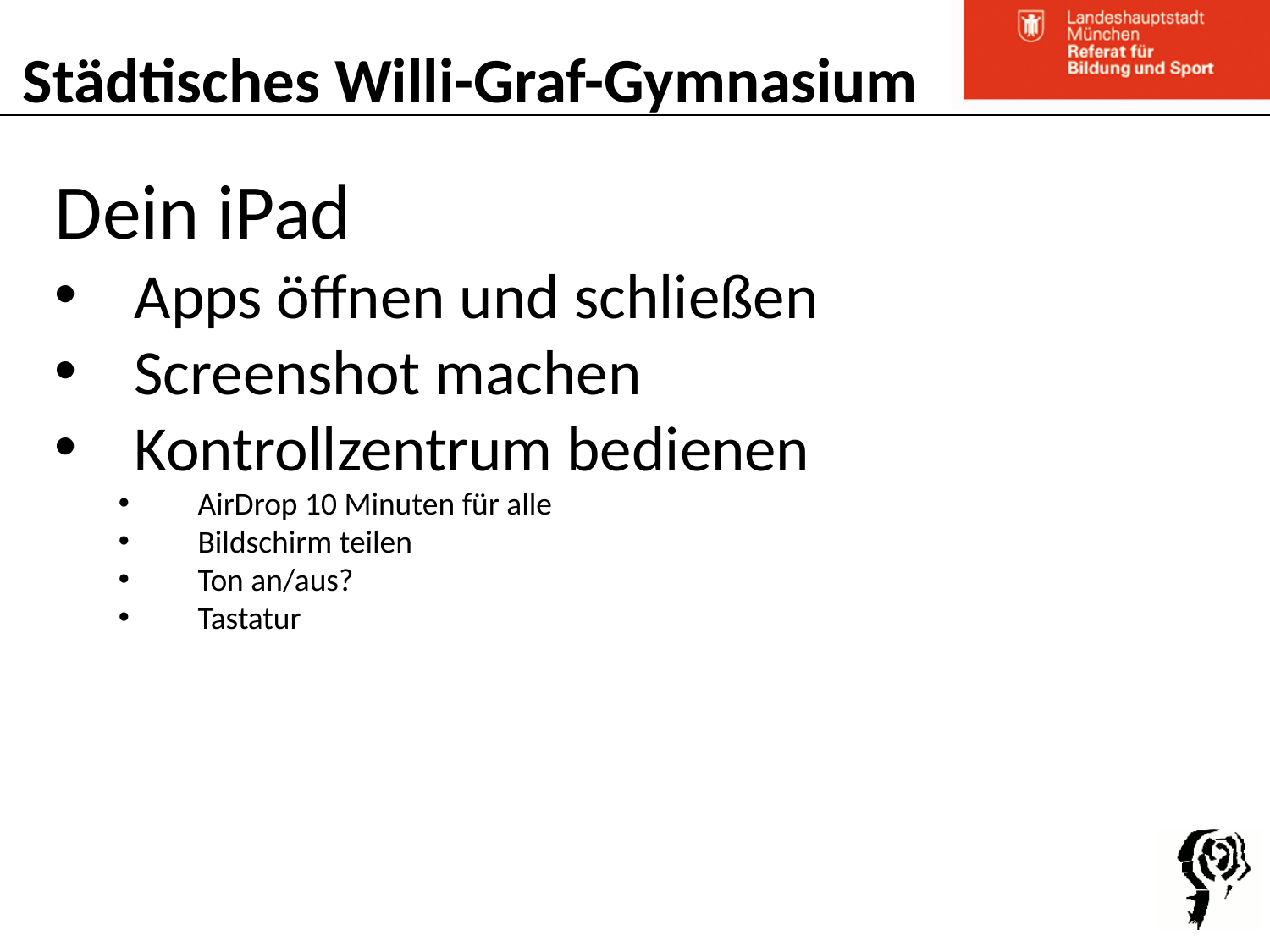

Dein iPad
Apps öffnen und schließen
Screenshot machen
Kontrollzentrum bedienen
AirDrop 10 Minuten für alle
Bildschirm teilen
Ton an/aus?
Tastatur